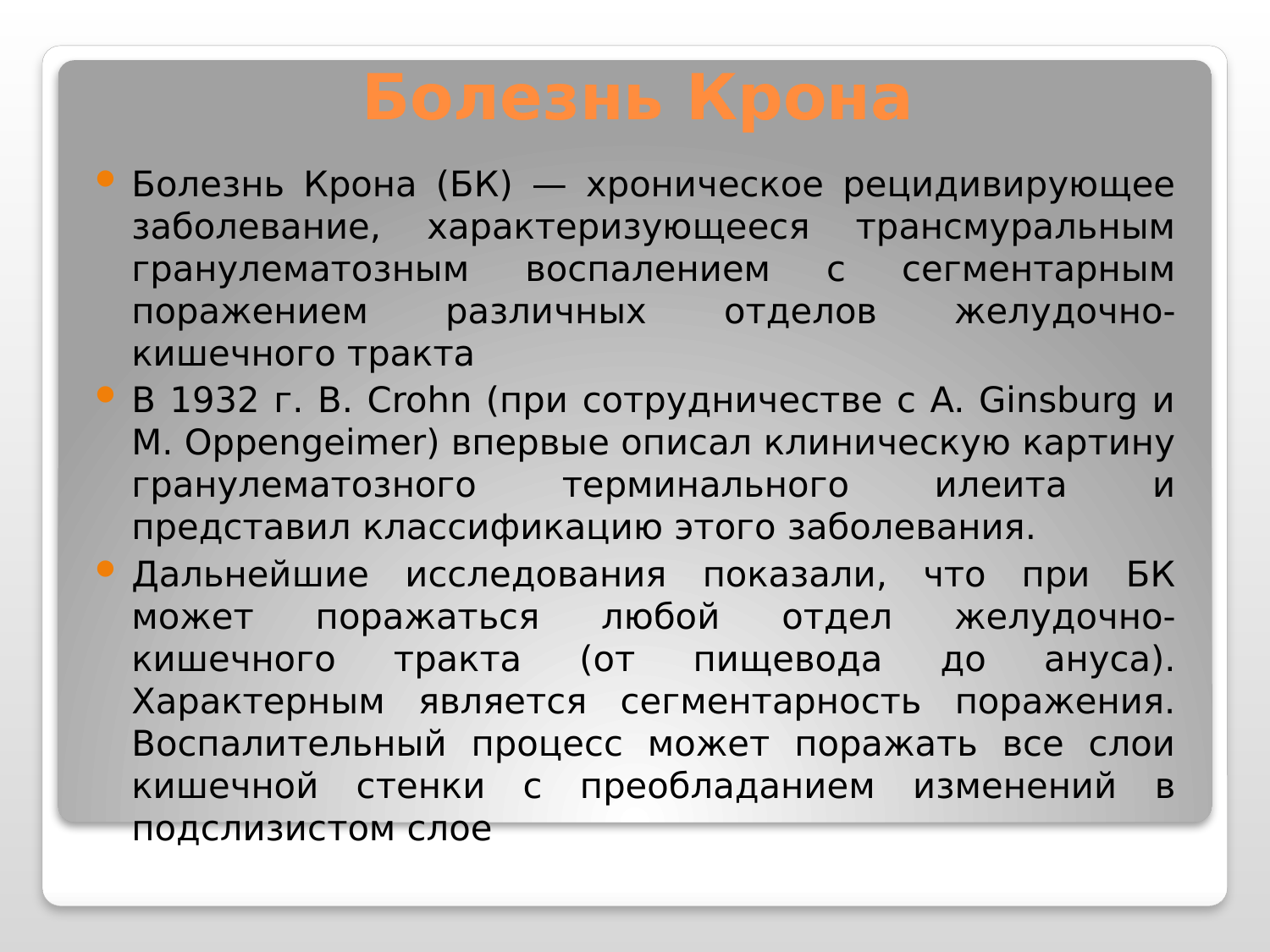

# Болезнь Крона
Болезнь Крона (БК) — хроническое рецидивирующее заболевание, характеризующееся трансмуральным гранулематозным воспалением с сегментарным поражением различных отделов желудочно-кишечного тракта
В 1932 г. B. Crohn (при сотрудничестве с A. Ginsburg и M. Oppengeimer) впервые описал клиническую картину гранулематозного терминального илеита и представил классификацию этого заболевания.
Дальнейшие исследования показали, что при БК может поражаться любой отдел желудочно-кишечного тракта (от пищевода до ануса). Характерным является сегментарность поражения. Воспалительный процесс может поражать все слои кишечной стенки с преобладанием изменений в подслизистом слое